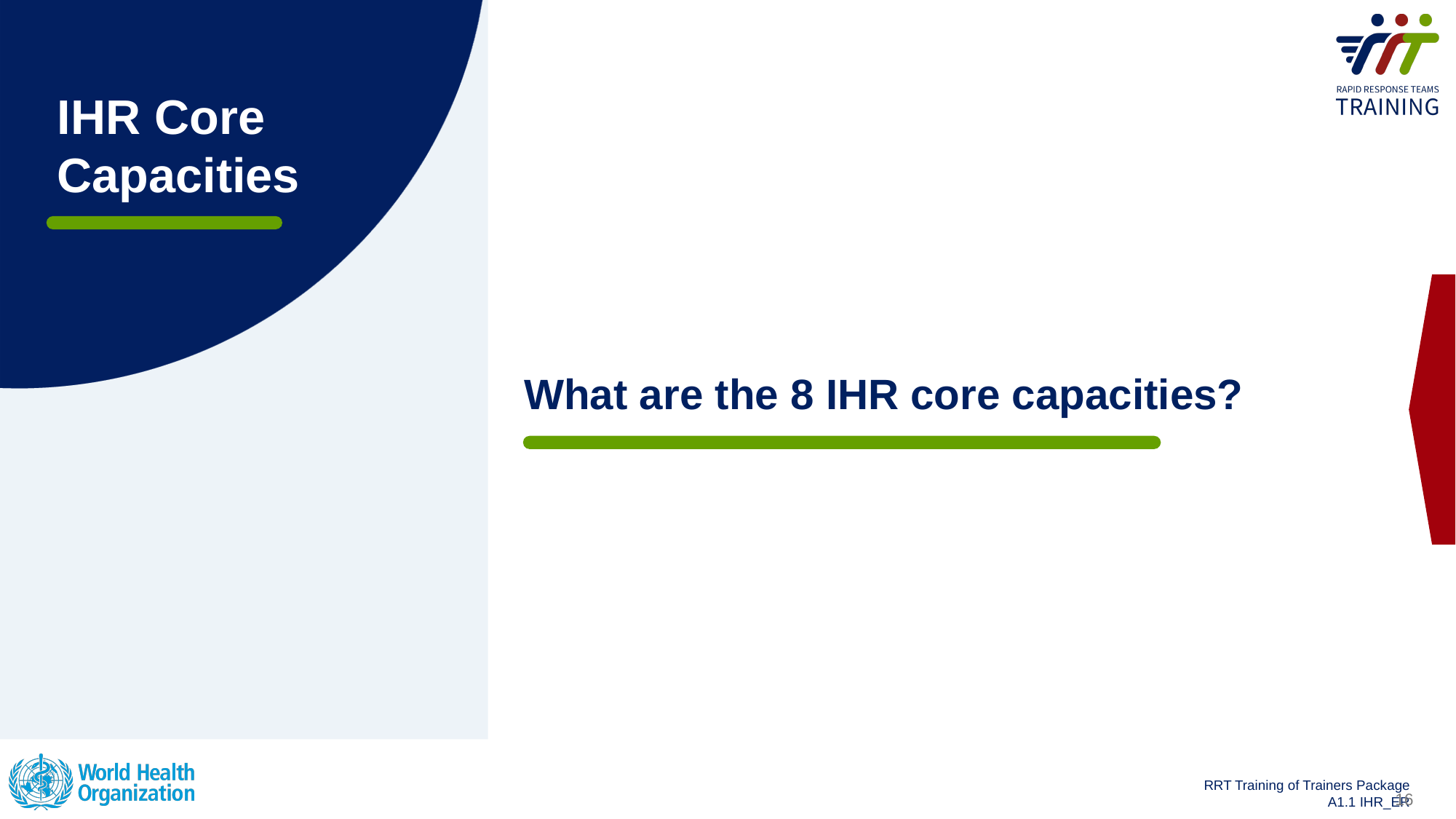

#
IHR Core Capacities
What are the 8 IHR core capacities?